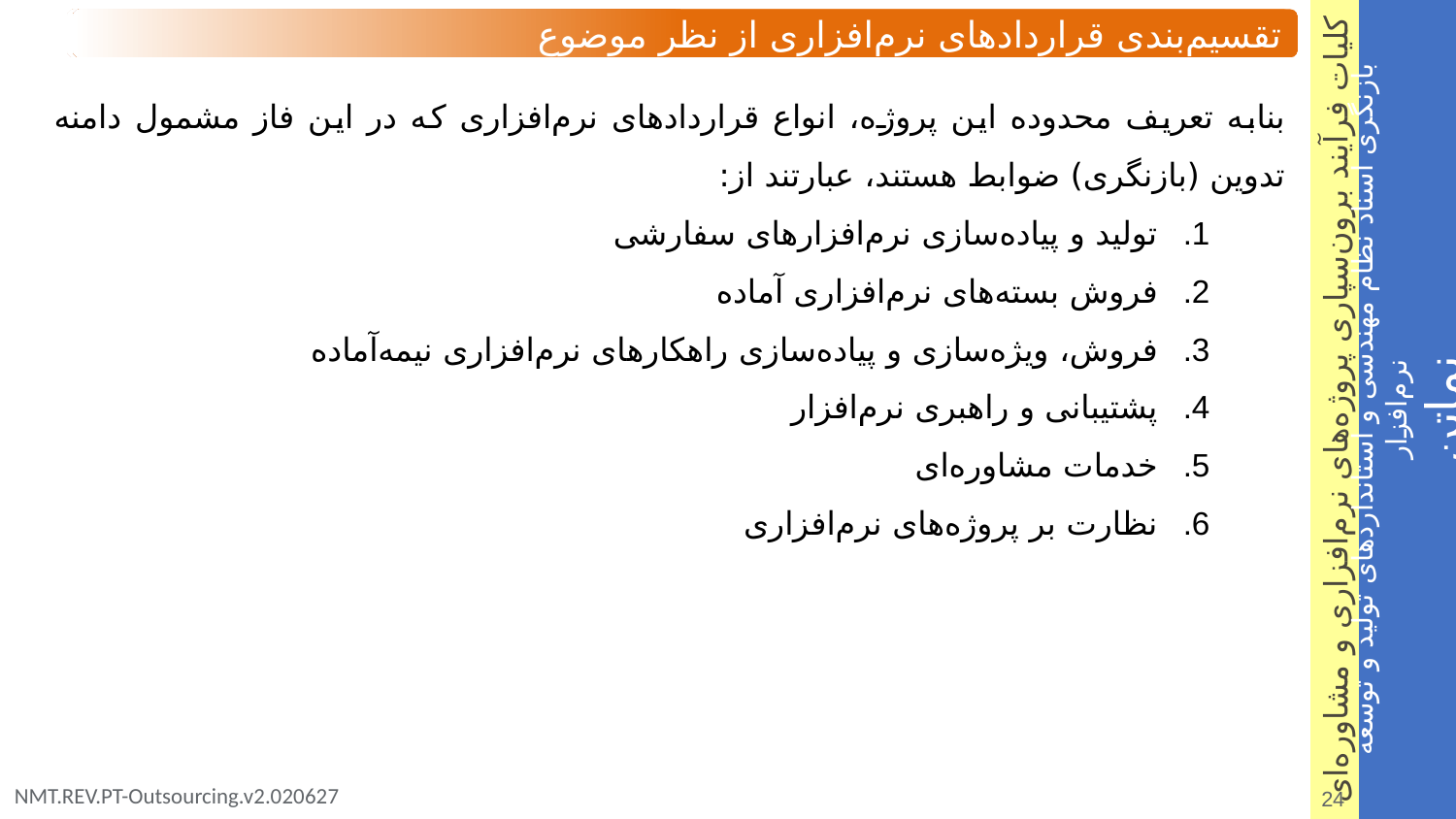

تقسیم‌بندی قراردادهای نرم‌افزاری از نظر موضوع
بنابه تعریف محدوده این پروژه، انواع قراردادهای نرم‌افزاری که در این فاز مشمول دامنه تدوین (بازنگری) ضوابط هستند، عبارتند از:
تولید و پیاده‌سازی نرم‌افزارهای سفارشی
فروش بسته‌های نرم‌افزاری آماده
فروش، ویژه‌سازی و پیاده‌سازی راهکارهای نرم‌افزاری نیمه‌آماده
پشتیبانی و راهبری نرم‌افزار
خدمات مشاوره‌ای
نظارت بر پروژه‌های نرم‌افزاری
24